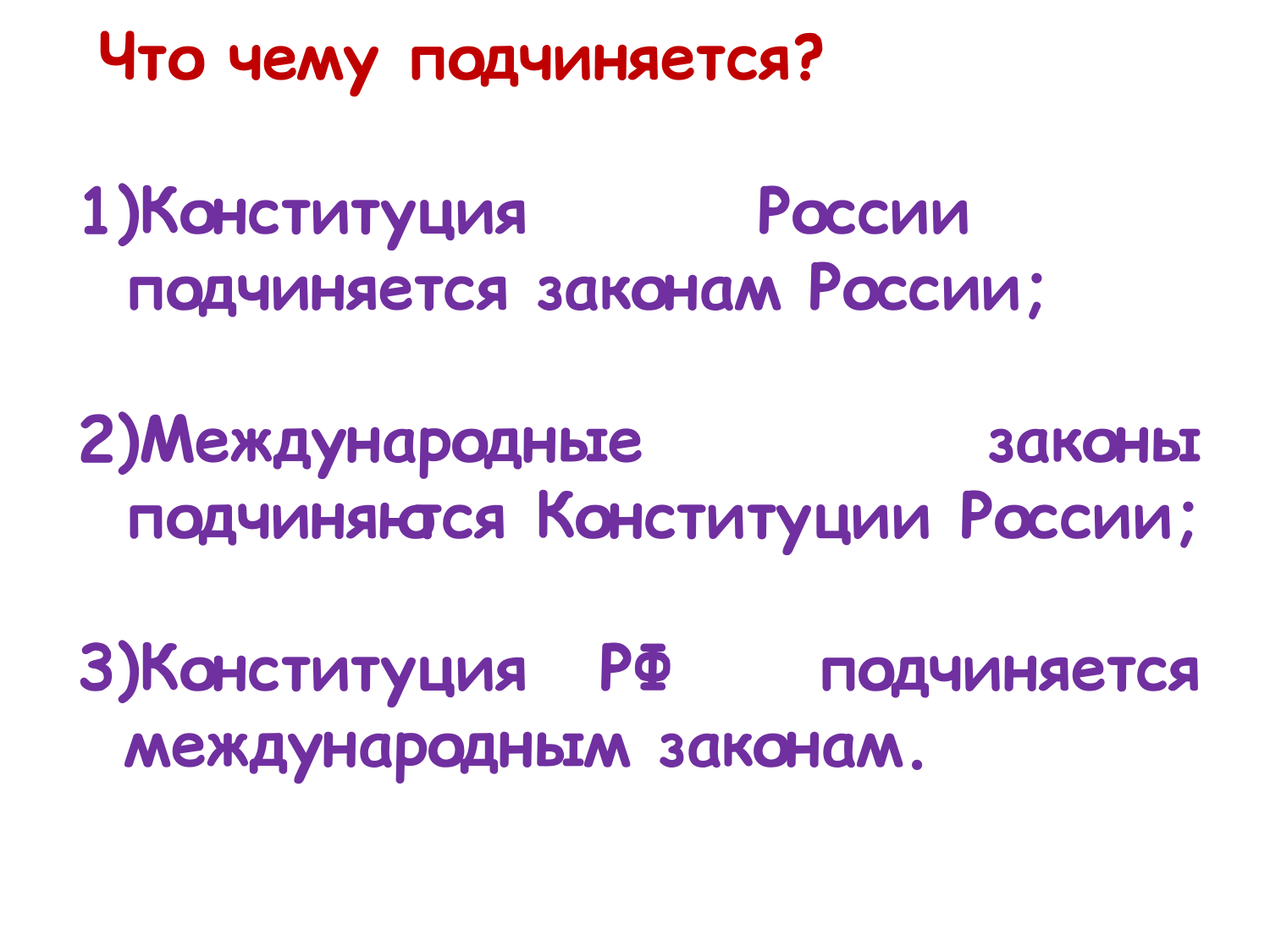

Что чему подчиняется?

Конституция России  подчиняется законам России;

Международные законы подчиняются Конституции России;

Конституция РФ  подчиняется международным законам.